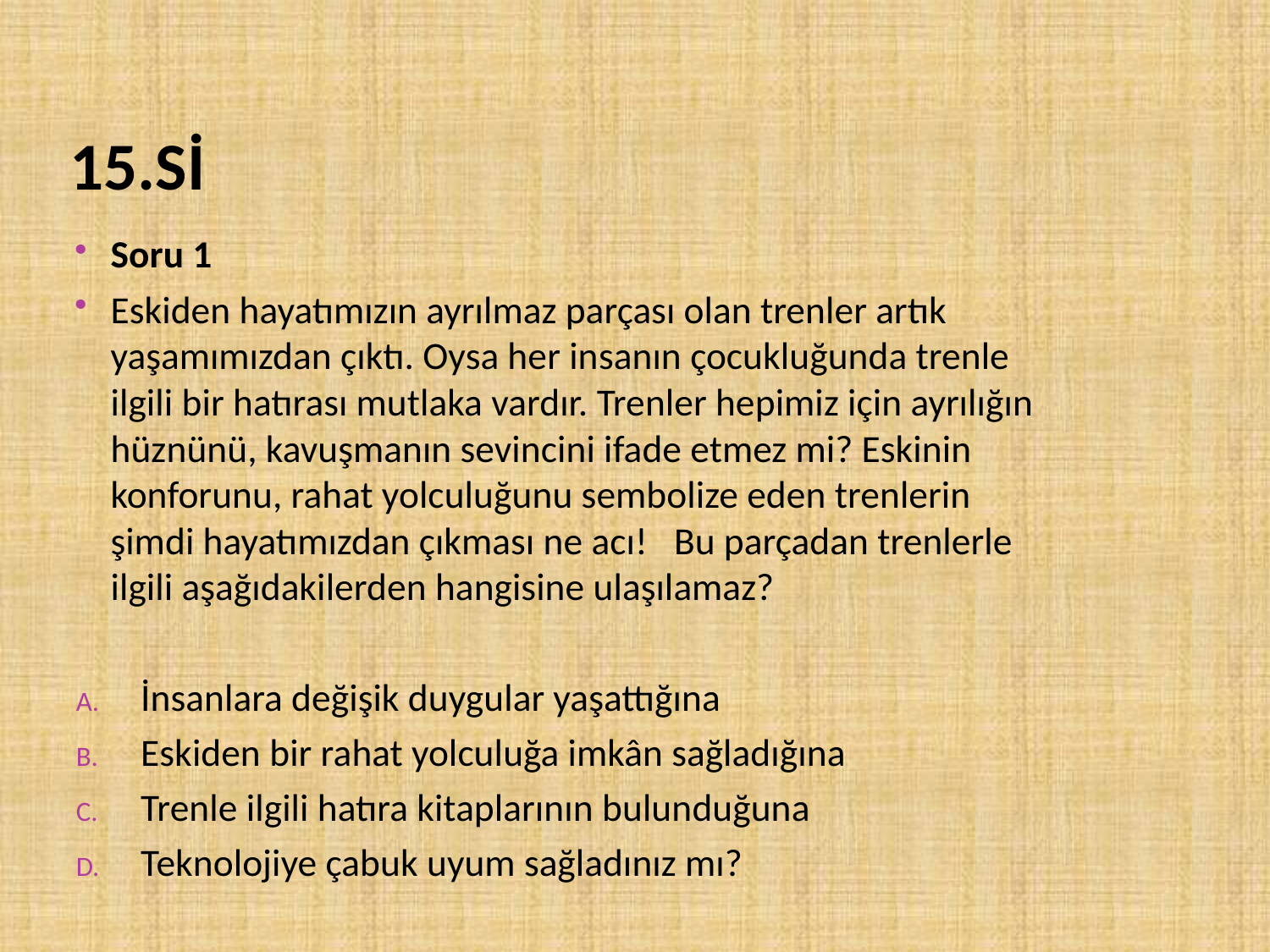

# 15.Sİ
Soru 1
Eskiden hayatımızın ayrılmaz parçası olan trenler artık yaşamımızdan çıktı. Oysa her in­sanın çocukluğunda trenle ilgili bir hatırası mutlaka vardır. Trenler hepimiz için ayrılığın hüznünü, kavuşmanın sevincini ifade etmez mi? Eskinin konforunu, rahat yolculuğunu sembolize eden trenlerin şimdi hayatımızdan çıkması ne acı!   Bu parçadan trenlerle ilgili aşağıdakilerden hangisine ulaşılamaz?

İnsanlara değişik duygular yaşattığına
Eskiden bir rahat yolculuğa imkân sağladığına
Trenle ilgili hatıra kitaplarının bulunduğuna
Teknolojiye çabuk uyum sağladınız mı?